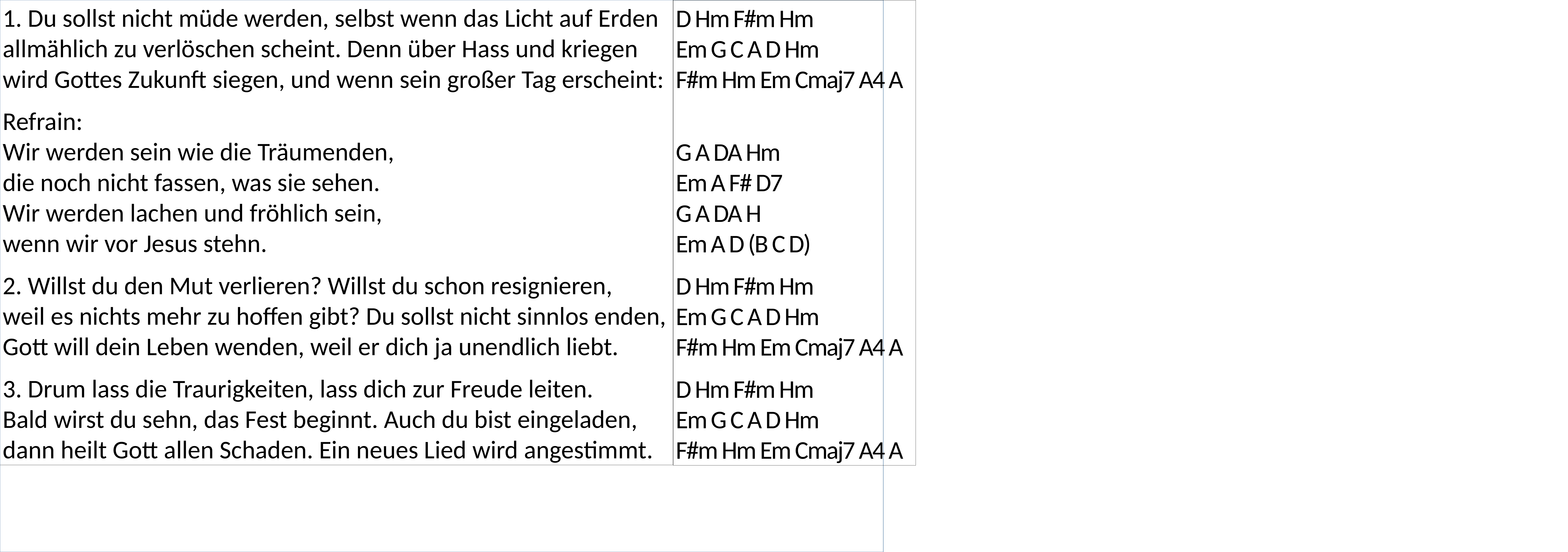

1. Du sollst nicht müde werden, selbst wenn das Licht auf Erden allmählich zu verlöschen scheint. Denn über Hass und kriegen wird Gottes Zukunft siegen, und wenn sein großer Tag erscheint:
Refrain:
Wir werden sein wie die Träumenden,
die noch nicht fassen, was sie sehen.
Wir werden lachen und fröhlich sein,
wenn wir vor Jesus stehn.
2. Willst du den Mut verlieren? Willst du schon resignieren,
weil es nichts mehr zu hoffen gibt? Du sollst nicht sinnlos enden, Gott will dein Leben wenden, weil er dich ja unendlich liebt.
3. Drum lass die Traurigkeiten, lass dich zur Freude leiten.
Bald wirst du sehn, das Fest beginnt. Auch du bist eingeladen, dann heilt Gott allen Schaden. Ein neues Lied wird angestimmt.
D Hm F#m Hm
Em G C A D Hm
F#m Hm Em Cmaj7 A4 A
G A DA Hm
Em A F# D7
G A DA H
Em A D (B C D)
D Hm F#m Hm
Em G C A D Hm
F#m Hm Em Cmaj7 A4 A
D Hm F#m Hm
Em G C A D Hm
F#m Hm Em Cmaj7 A4 A